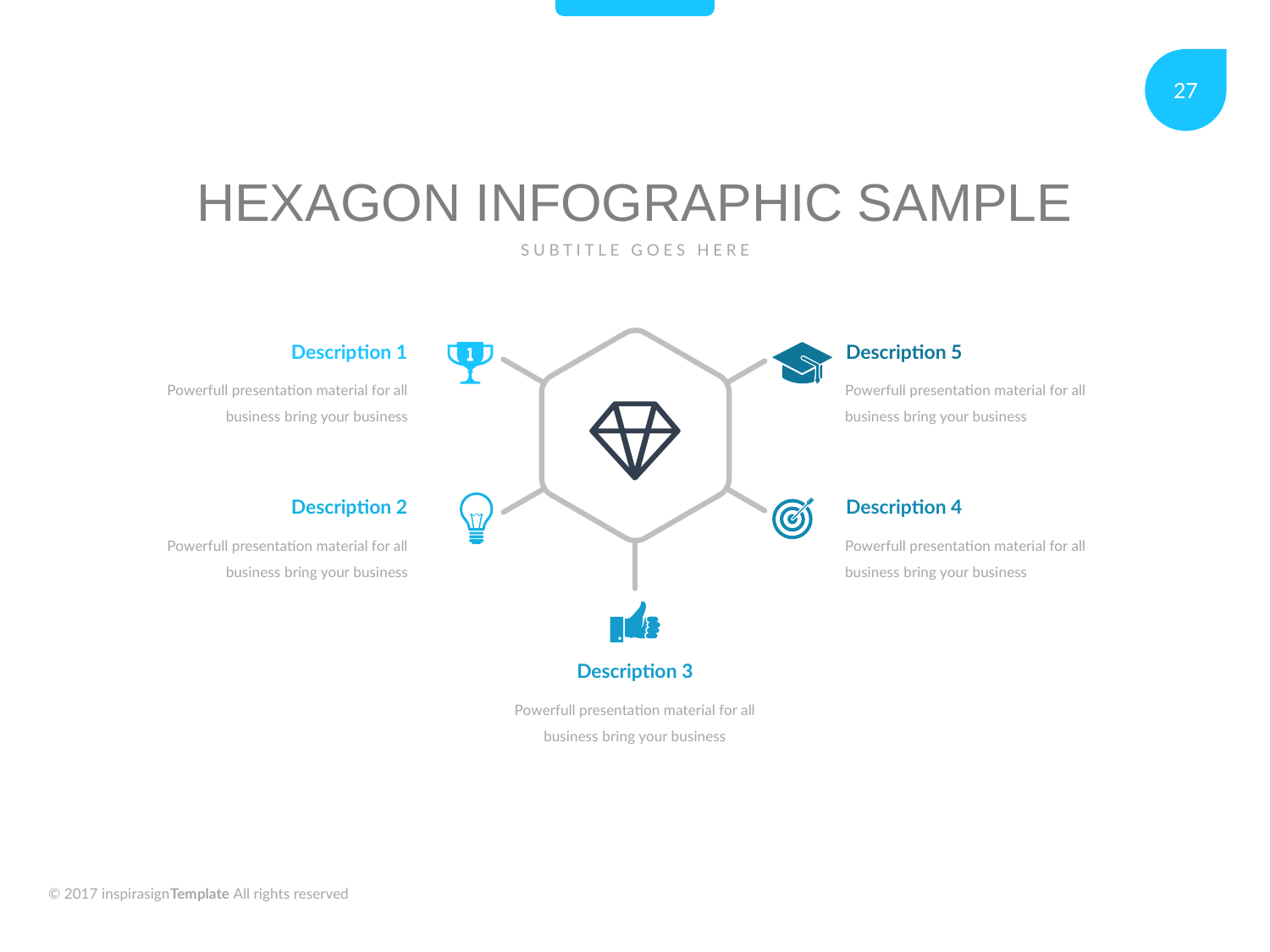

HEXAGON INFOGRAPHIC SAMPLE
SUBTITLE GOES HERE
Description 1
Description 5

Powerfull presentation material for all business bring your business
Powerfull presentation material for all business bring your business

Description 2
Description 4

Powerfull presentation material for all business bring your business
Powerfull presentation material for all business bring your business

Description 3
Powerfull presentation material for all business bring your business